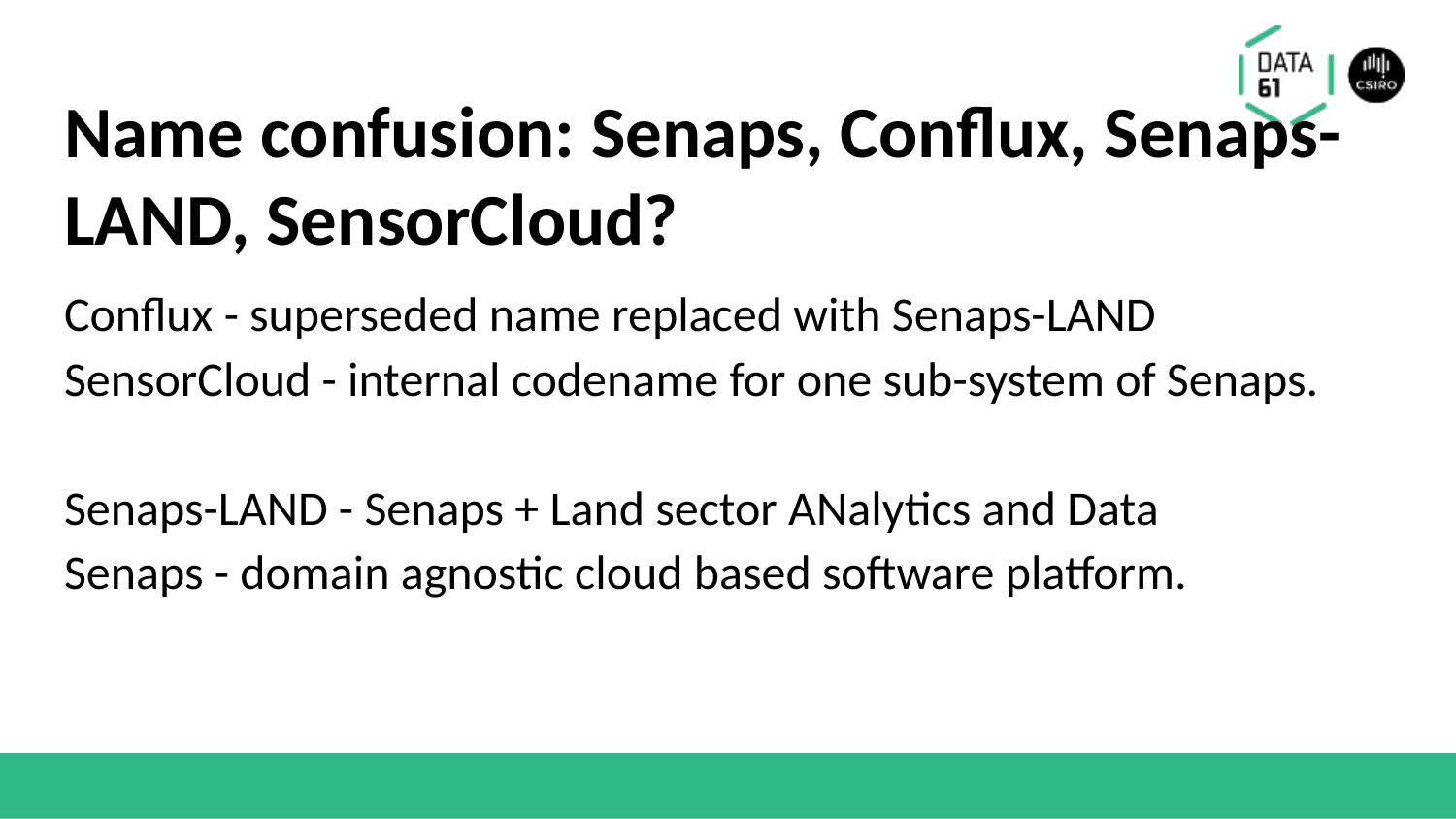

# Name confusion: Senaps, Conflux, Senaps-LAND, SensorCloud?
Conflux - superseded name replaced with Senaps-LAND
SensorCloud - internal codename for one sub-system of Senaps.

Senaps-LAND - Senaps + Land sector ANalytics and Data
Senaps - domain agnostic cloud based software platform.